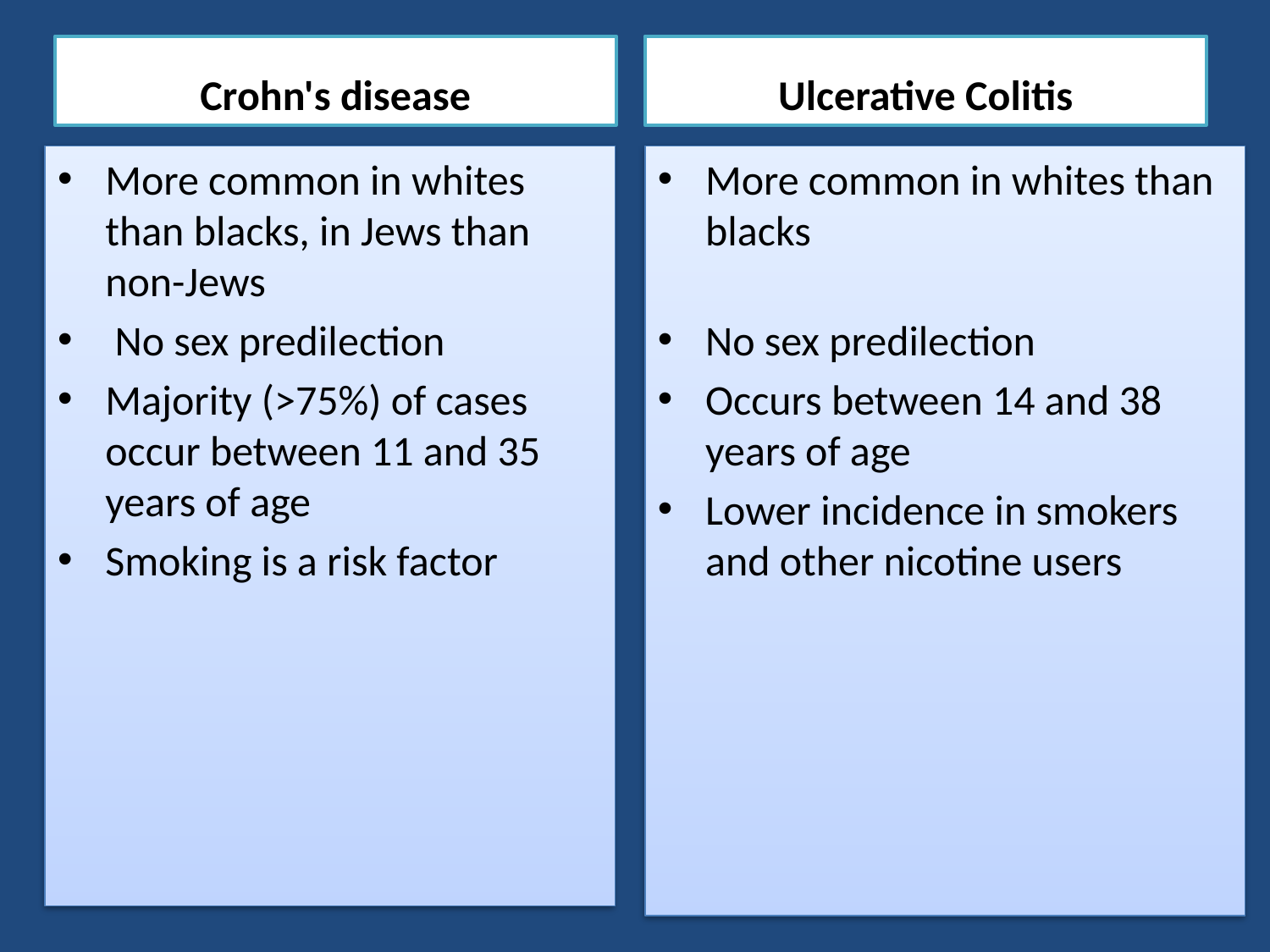

Crohn's disease
Ulcerative Colitis
More common in whites than blacks, in Jews than non-Jews
 No sex predilection
Majority (>75%) of cases occur between 11 and 35 years of age
Smoking is a risk factor

More common in whites than blacks
No sex predilection
Occurs between 14 and 38 years of age
Lower incidence in smokers and other nicotine users